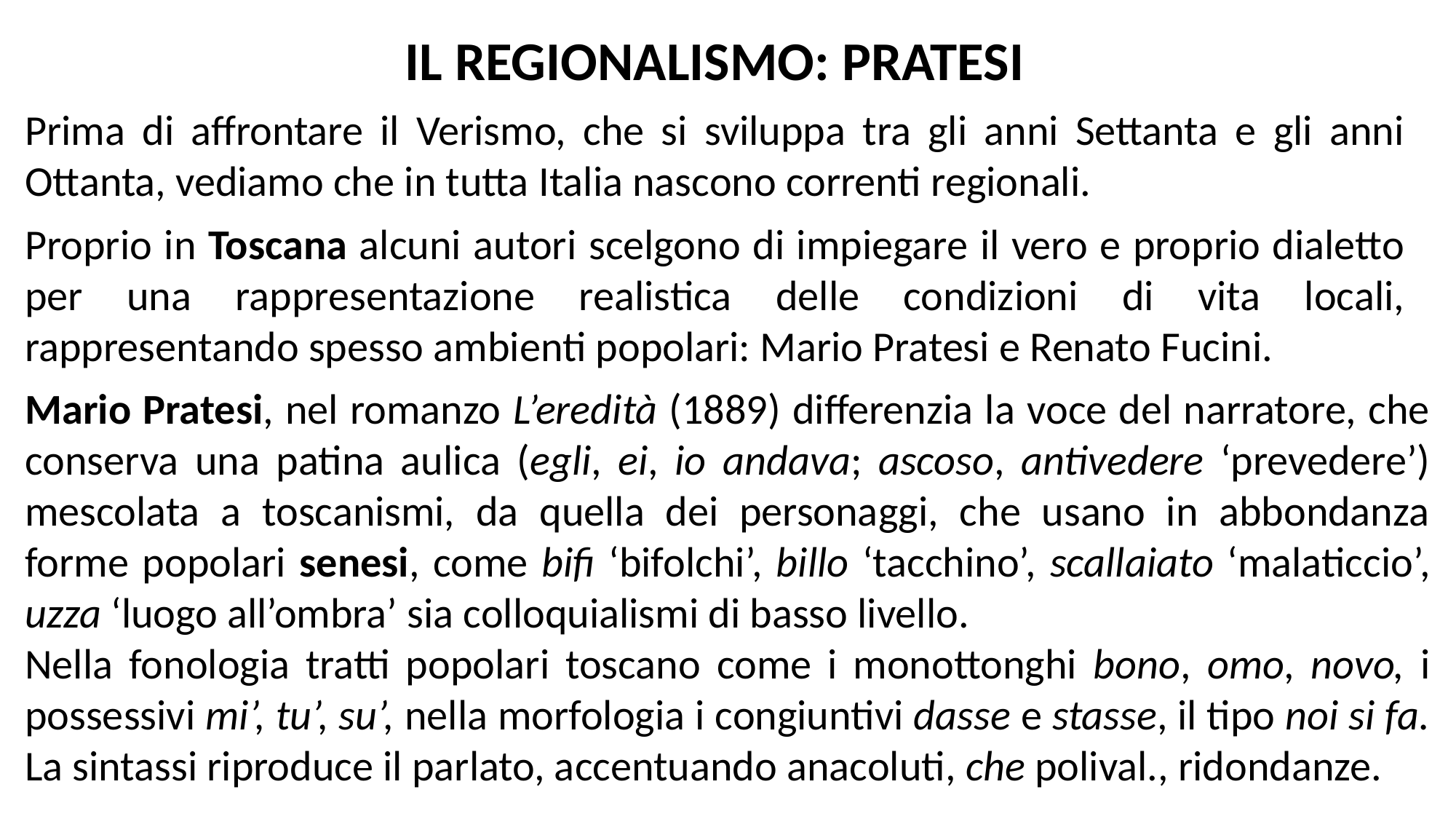

IL REGIONALISMO: PRATESI
Prima di affrontare il Verismo, che si sviluppa tra gli anni Settanta e gli anni Ottanta, vediamo che in tutta Italia nascono correnti regionali.
Proprio in Toscana alcuni autori scelgono di impiegare il vero e proprio dialetto per una rappresentazione realistica delle condizioni di vita locali, rappresentando spesso ambienti popolari: Mario Pratesi e Renato Fucini.
Mario Pratesi, nel romanzo L’eredità (1889) differenzia la voce del narratore, che conserva una patina aulica (egli, ei, io andava; ascoso, antivedere ‘prevedere’) mescolata a toscanismi, da quella dei personaggi, che usano in abbondanza forme popolari senesi, come bifi ‘bifolchi’, billo ‘tacchino’, scallaiato ‘malaticcio’, uzza ‘luogo all’ombra’ sia colloquialismi di basso livello.
Nella fonologia tratti popolari toscano come i monottonghi bono, omo, novo, i possessivi mi’, tu’, su’, nella morfologia i congiuntivi dasse e stasse, il tipo noi si fa. La sintassi riproduce il parlato, accentuando anacoluti, che polival., ridondanze.